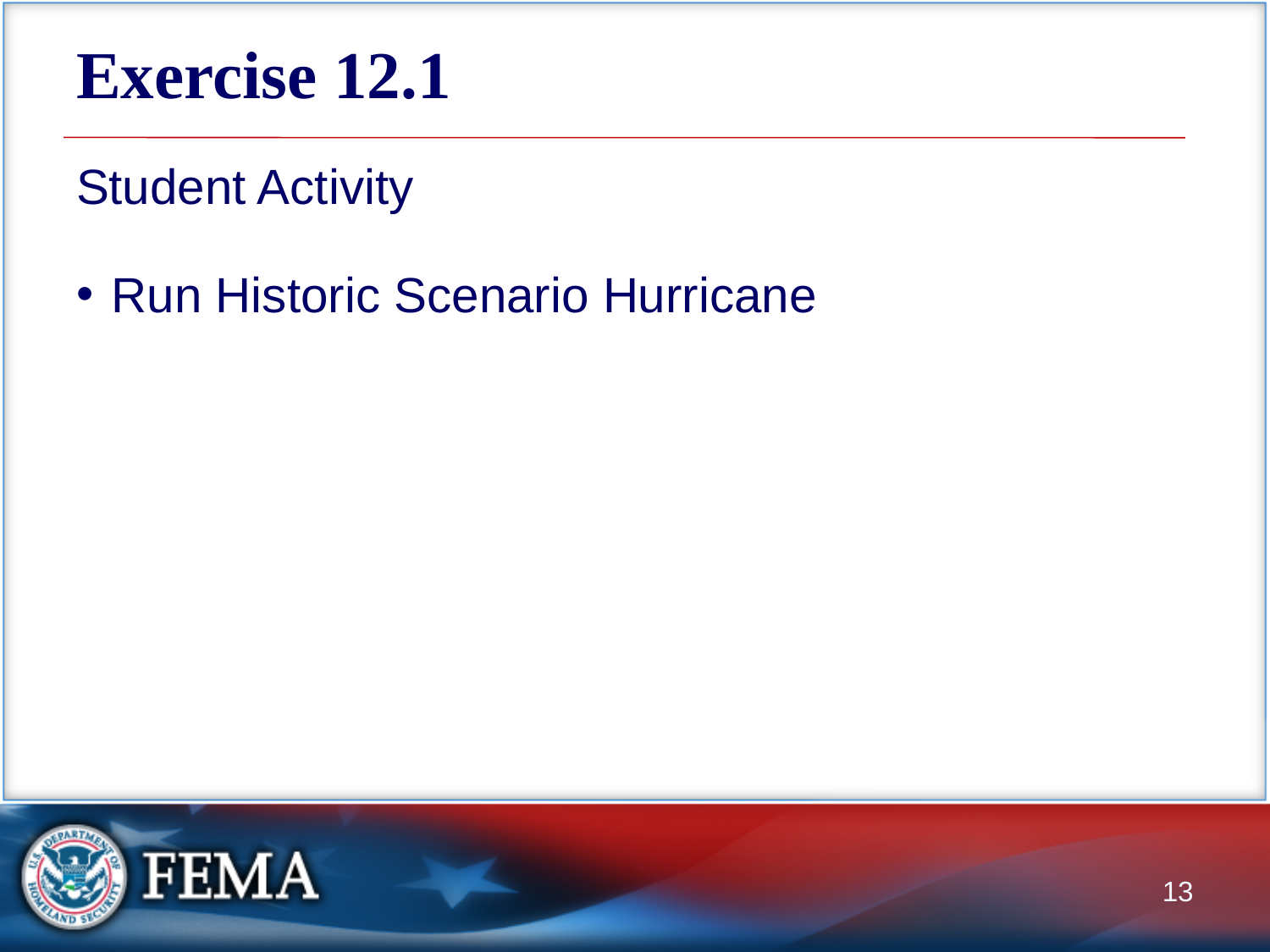

# Exercise 12.1
Student Activity
Run Historic Scenario Hurricane
13